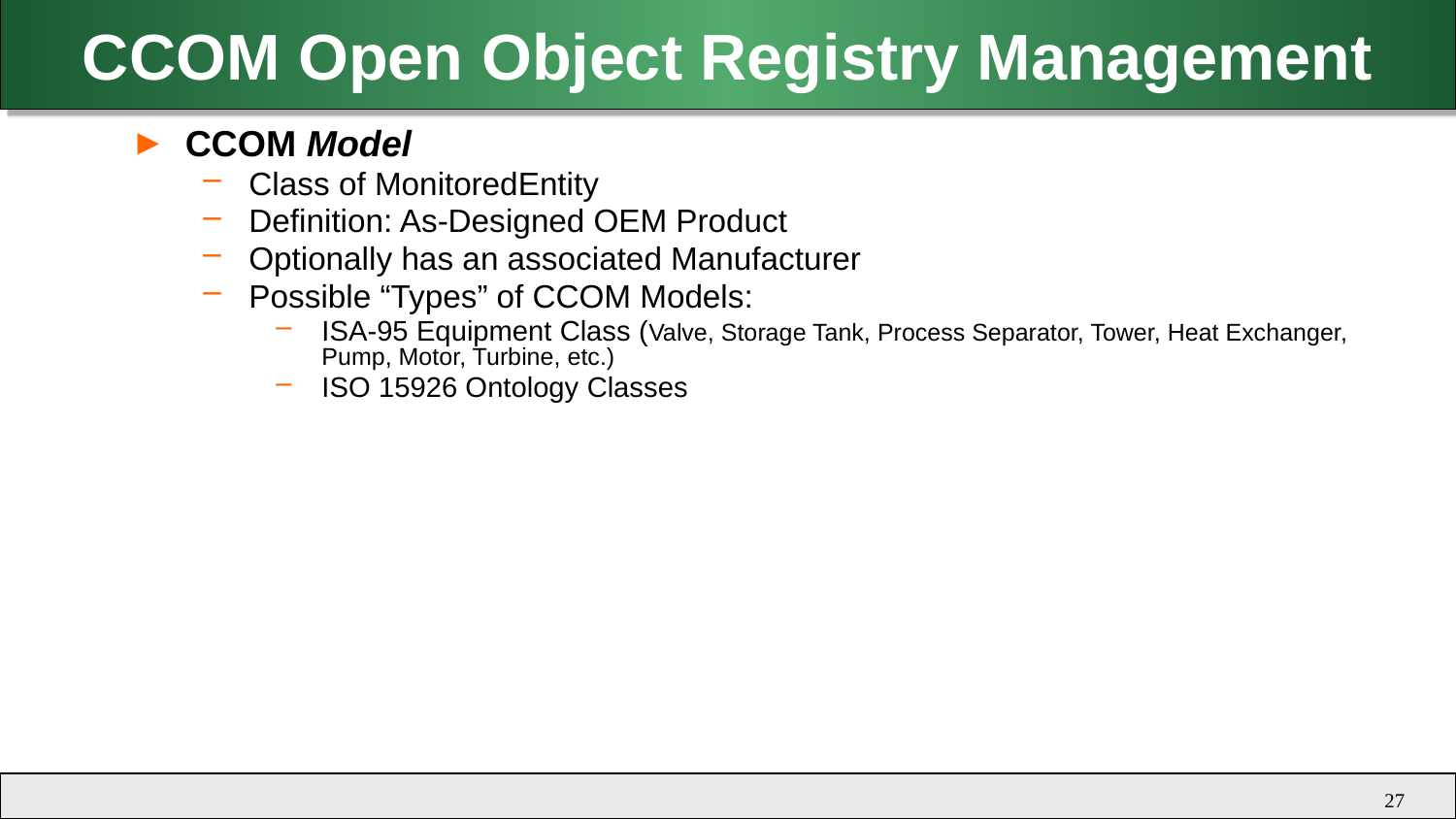

# CCOM Open Object Registry Management
CCOM Model
Class of MonitoredEntity
Definition: As-Designed OEM Product
Optionally has an associated Manufacturer
Possible “Types” of CCOM Models:
ISA-95 Equipment Class (Valve, Storage Tank, Process Separator, Tower, Heat Exchanger, Pump, Motor, Turbine, etc.)
ISO 15926 Ontology Classes

27